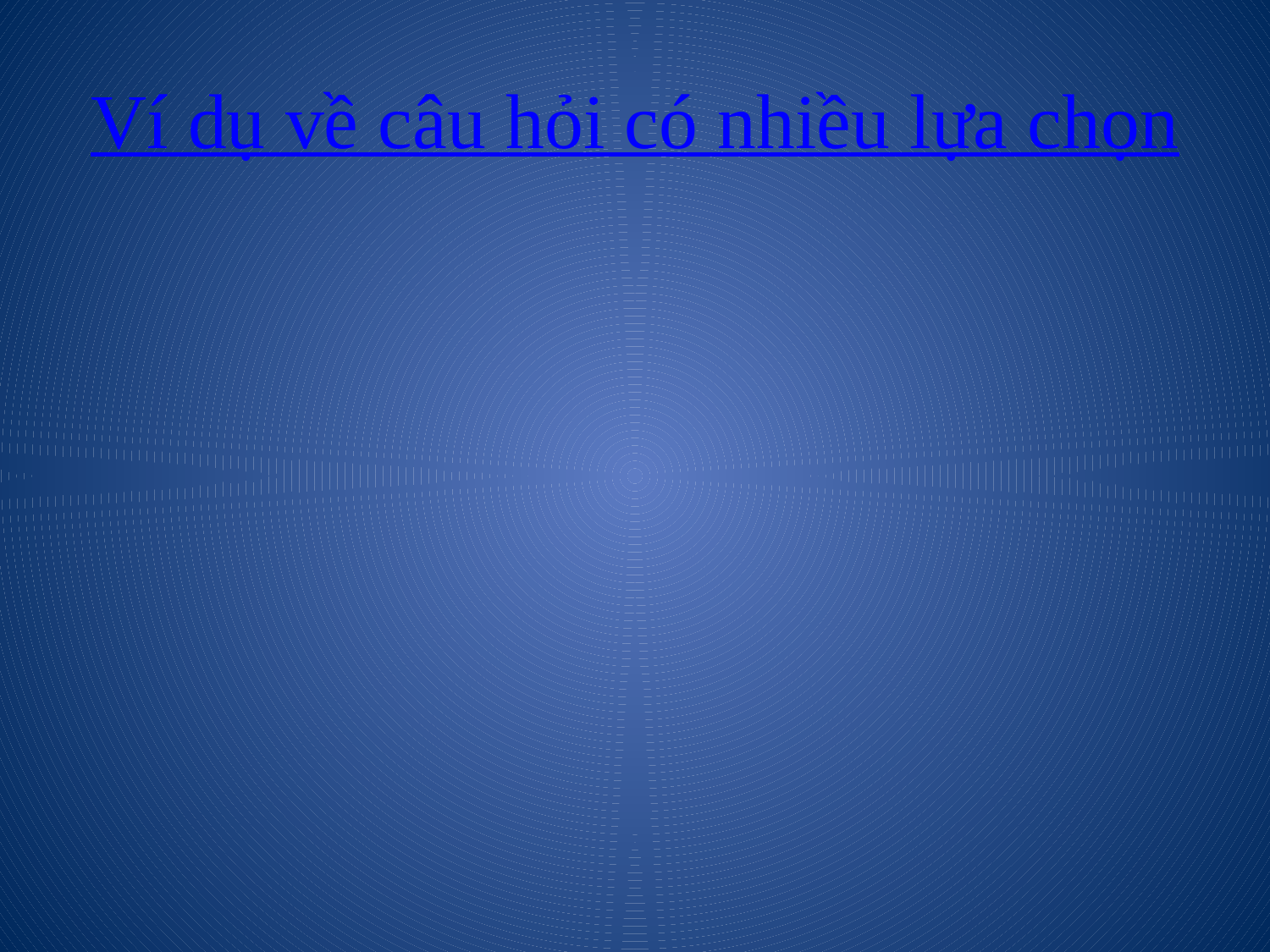

# Ví dụ về câu hỏi có nhiều lựa chọn